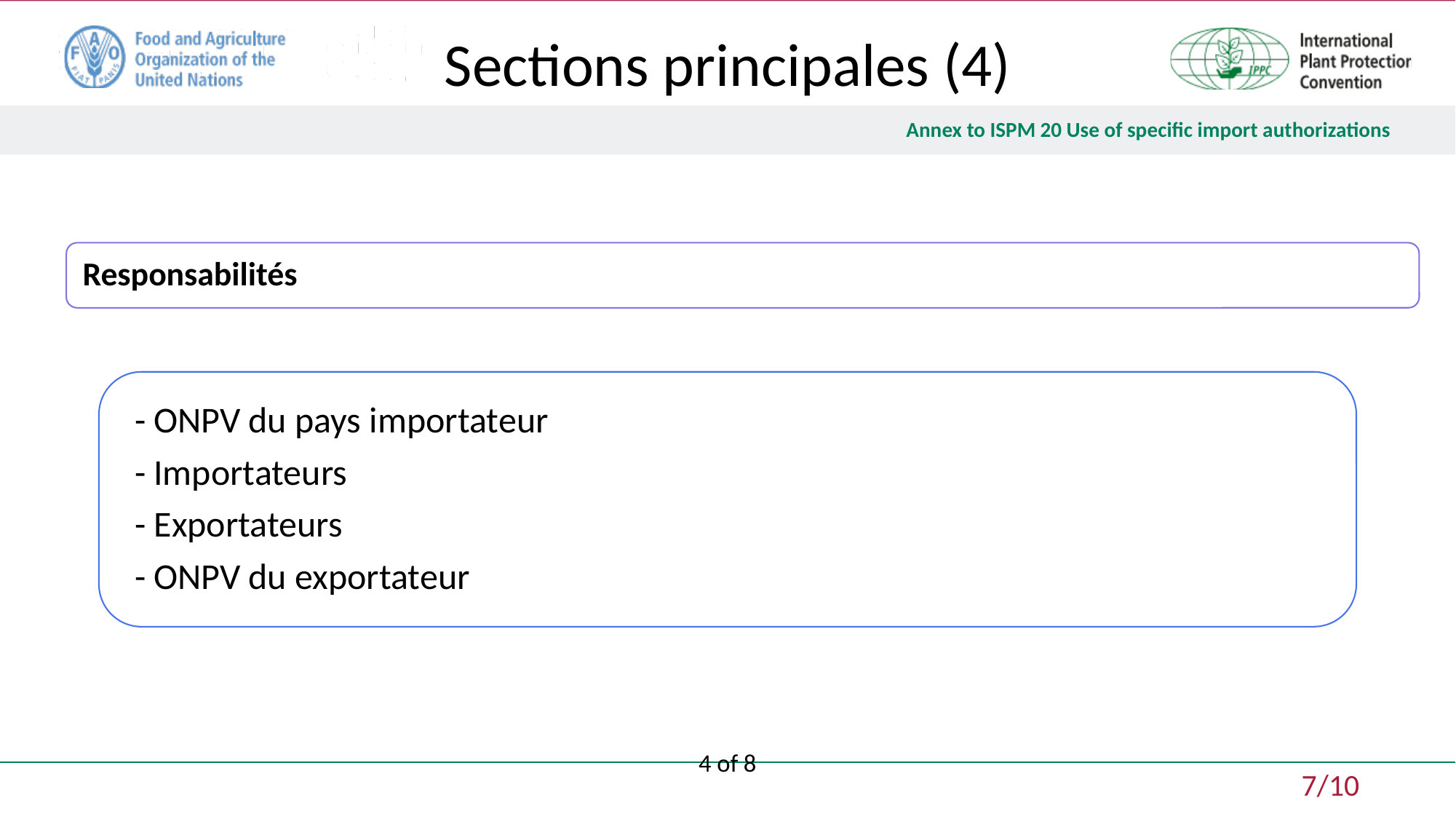

Sections principales (4)
Responsabilités
- ONPV du pays importateur
- Importateurs
- Exportateurs
- ONPV du exportateur
4 of 8